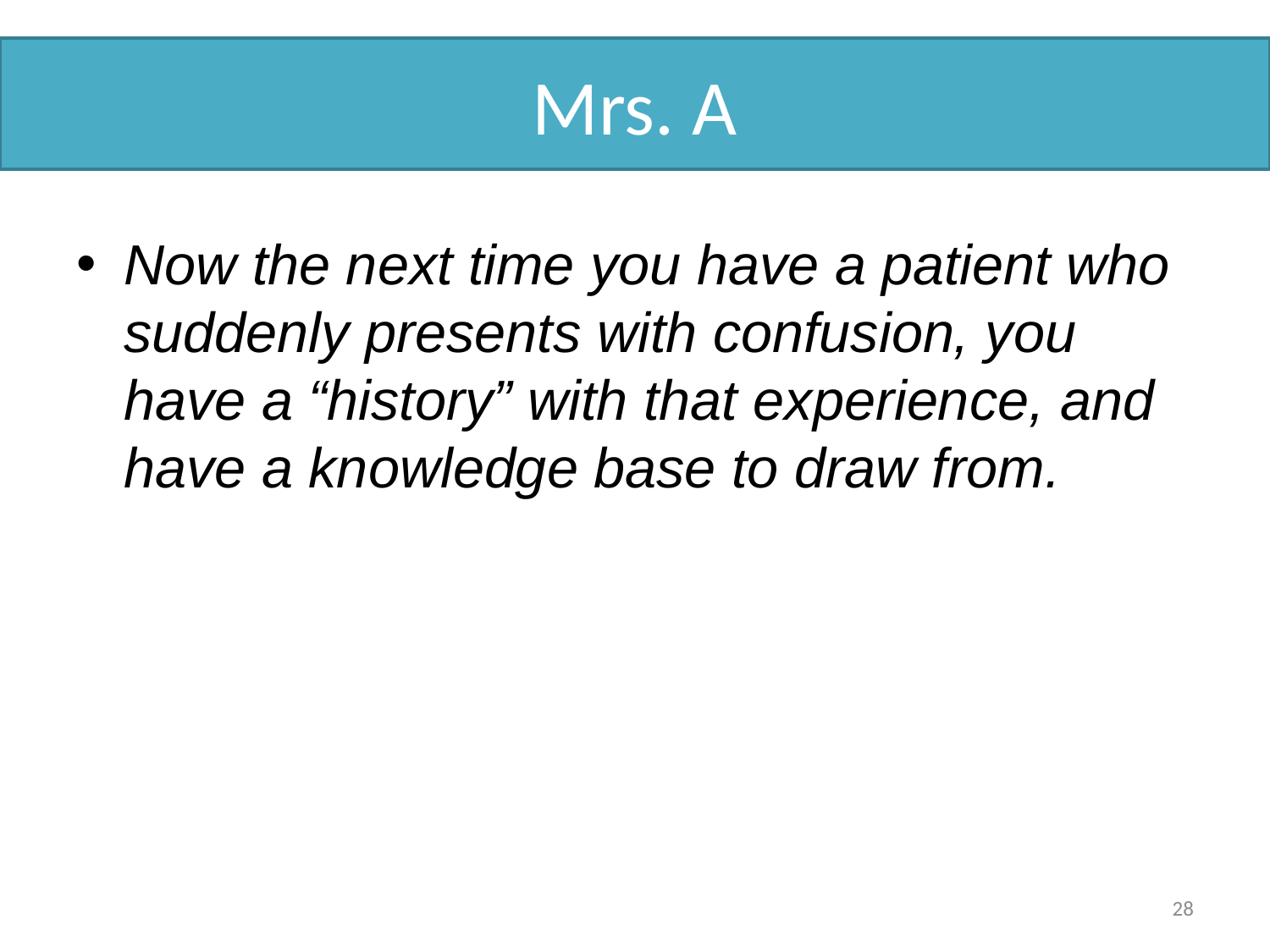

# Mrs. A
Now the next time you have a patient who suddenly presents with confusion, you have a “history” with that experience, and have a knowledge base to draw from.

28